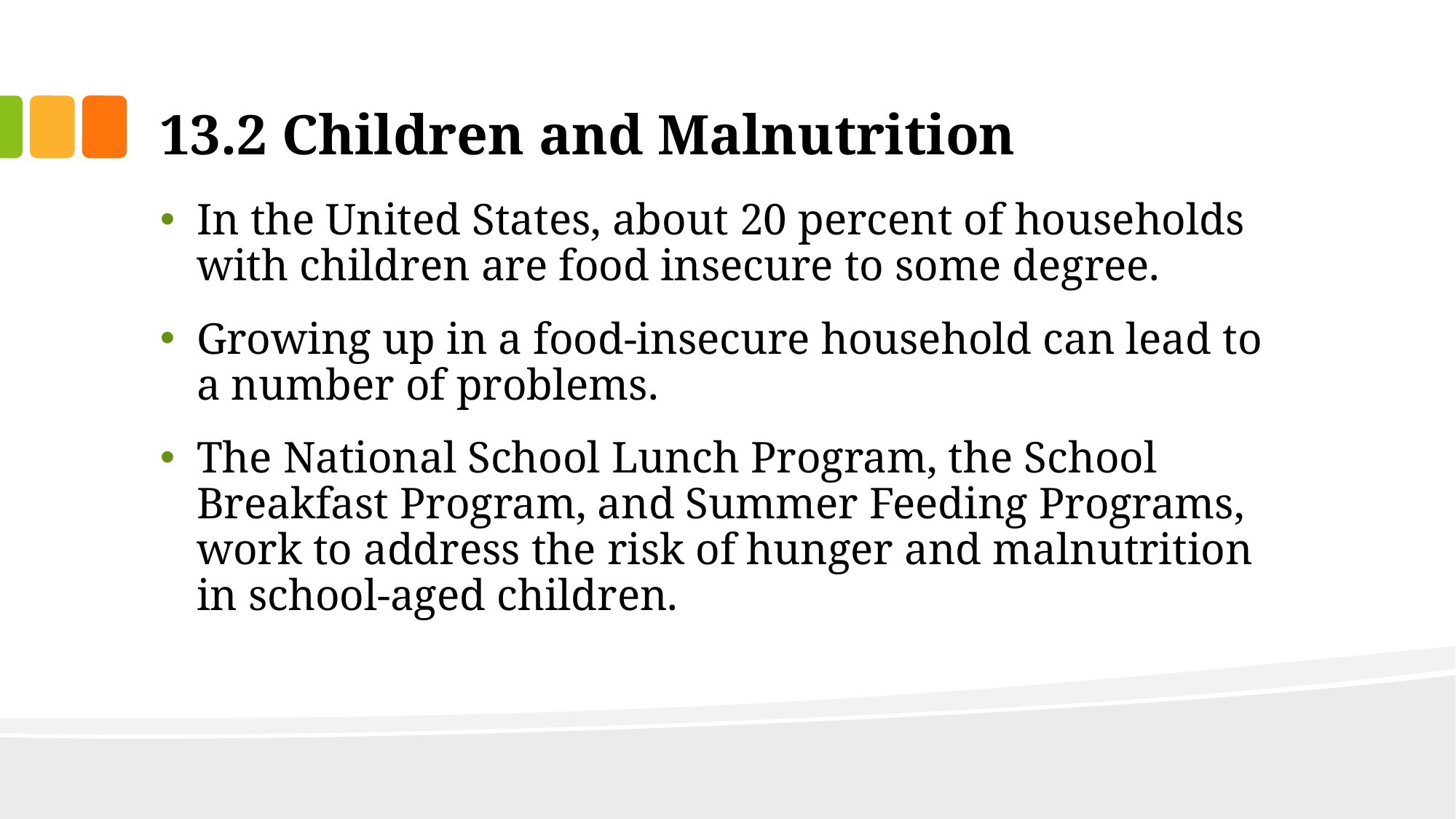

# 13.2 Children and Malnutrition
In the United States, about 20 percent of households with children are food insecure to some degree.
Growing up in a food-insecure household can lead to a number of problems.
The National School Lunch Program, the School Breakfast Program, and Summer Feeding Programs, work to address the risk of hunger and malnutrition in school-aged children.